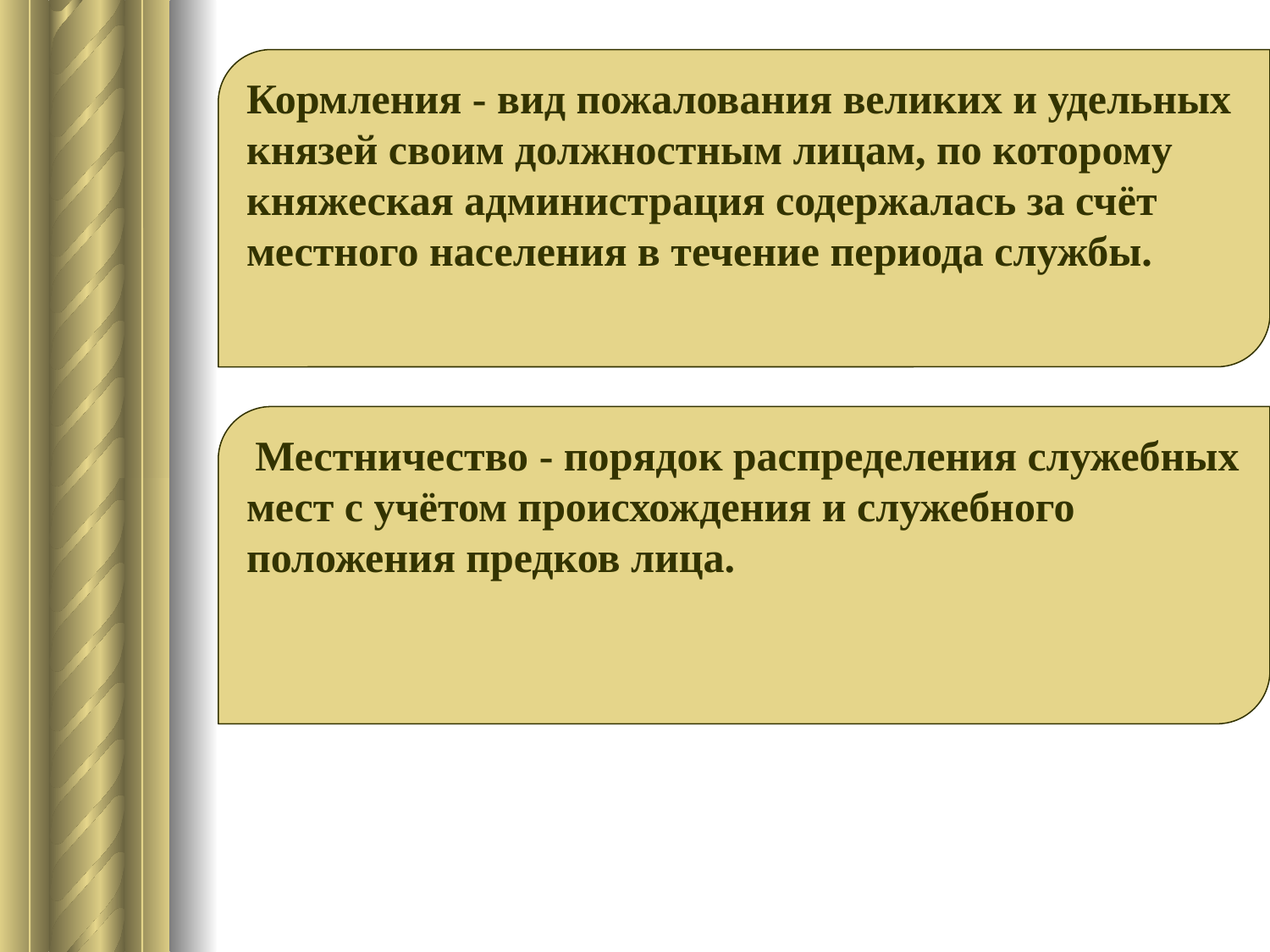

Кормления - вид пожалования великих и удельных князей своим должностным лицам, по которому княжеская администрация содержалась за счёт местного населения в течение периода службы.
 Местничество - порядок распределения служебных мест с учётом происхождения и служебного положения предков лица.